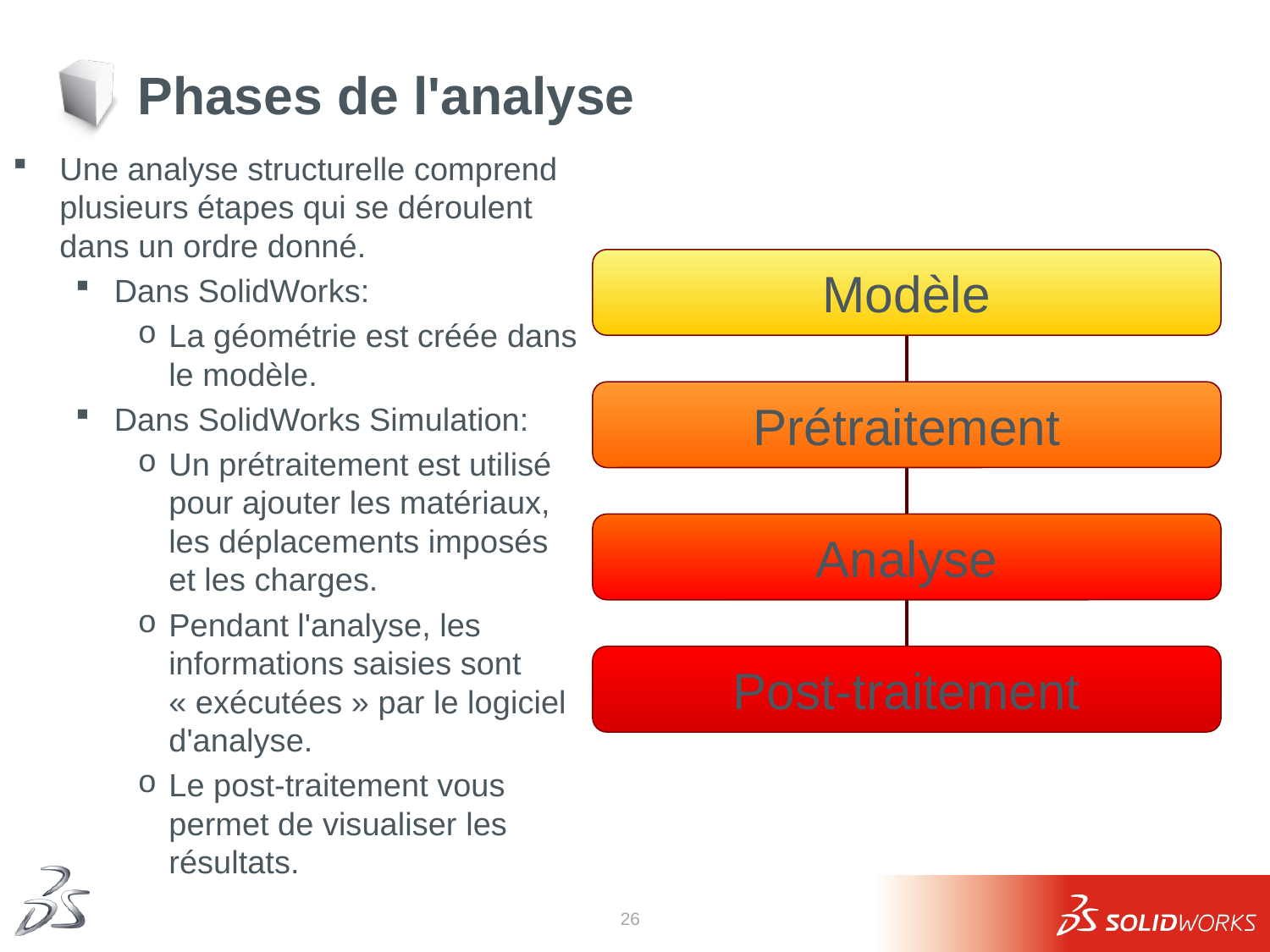

# Phases de l'analyse
Une analyse structurelle comprend plusieurs étapes qui se déroulent dans un ordre donné.
Dans SolidWorks:
La géométrie est créée dans le modèle.
Dans SolidWorks Simulation:
Un prétraitement est utilisé pour ajouter les matériaux, les déplacements imposés et les charges.
Pendant l'analyse, les informations saisies sont « exécutées » par le logiciel d'analyse.
Le post-traitement vous permet de visualiser les résultats.
Modèle
Prétraitement
Analyse
Post-traitement